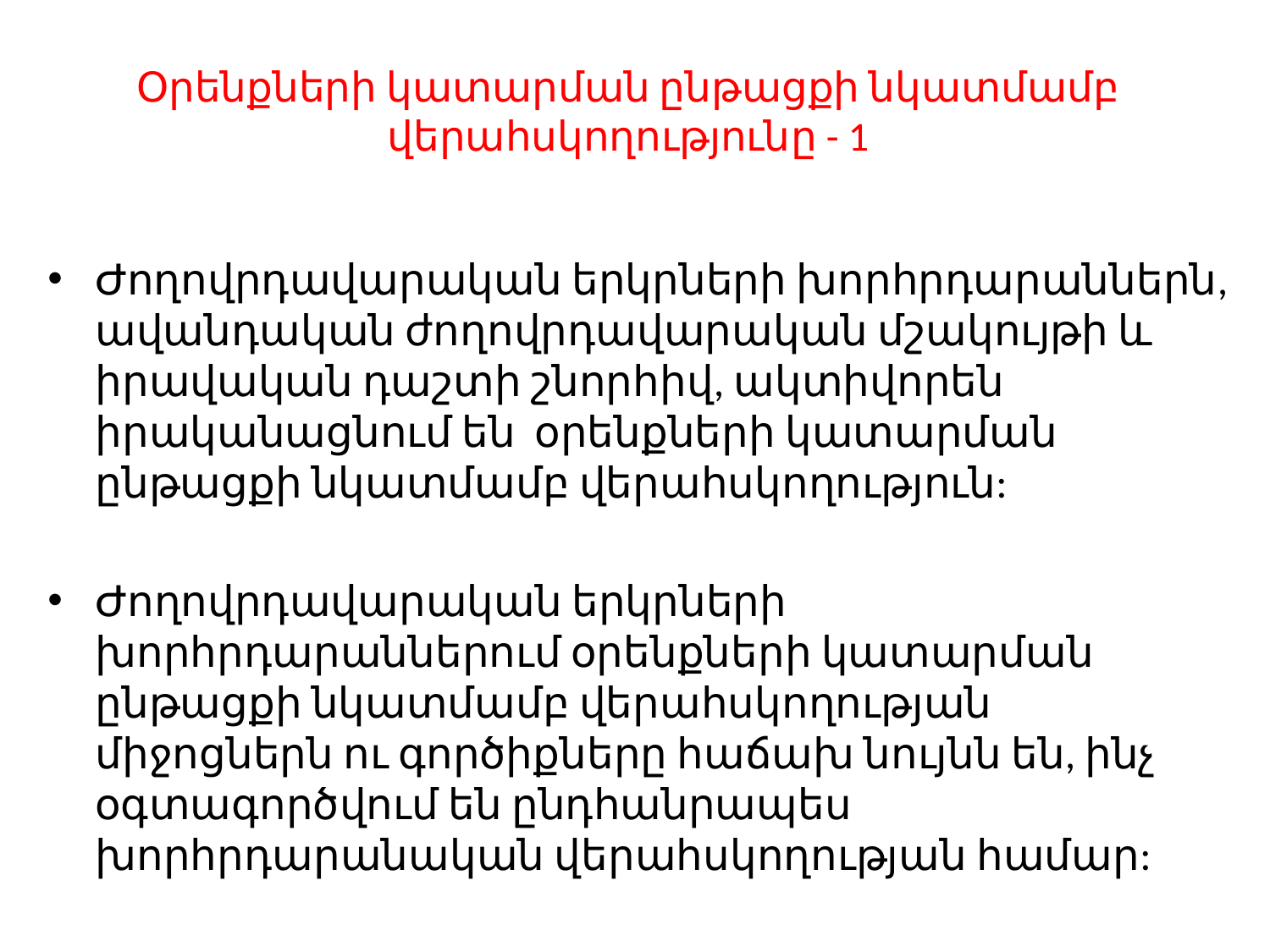

# Օրենքների կատարման ընթացքի նկատմամբ վերահսկողությունը - 1
Ժողովրդավարական երկրների խորհրդարաններն, ավանդական ժողովրդավարական մշակույթի և իրավական դաշտի շնորհիվ, ակտիվորեն իրականացնում են  օրենքների կատարման ընթացքի նկատմամբ վերահսկողություն:

Ժողովրդավարական երկրների խորհրդարաններում օրենքների կատարման ընթացքի նկատմամբ վերահսկողության  միջոցներն ու գործիքները հաճախ նույնն են, ինչ օգտագործվում են ընդհանրապես խորհրդարանական վերահսկողության համար: